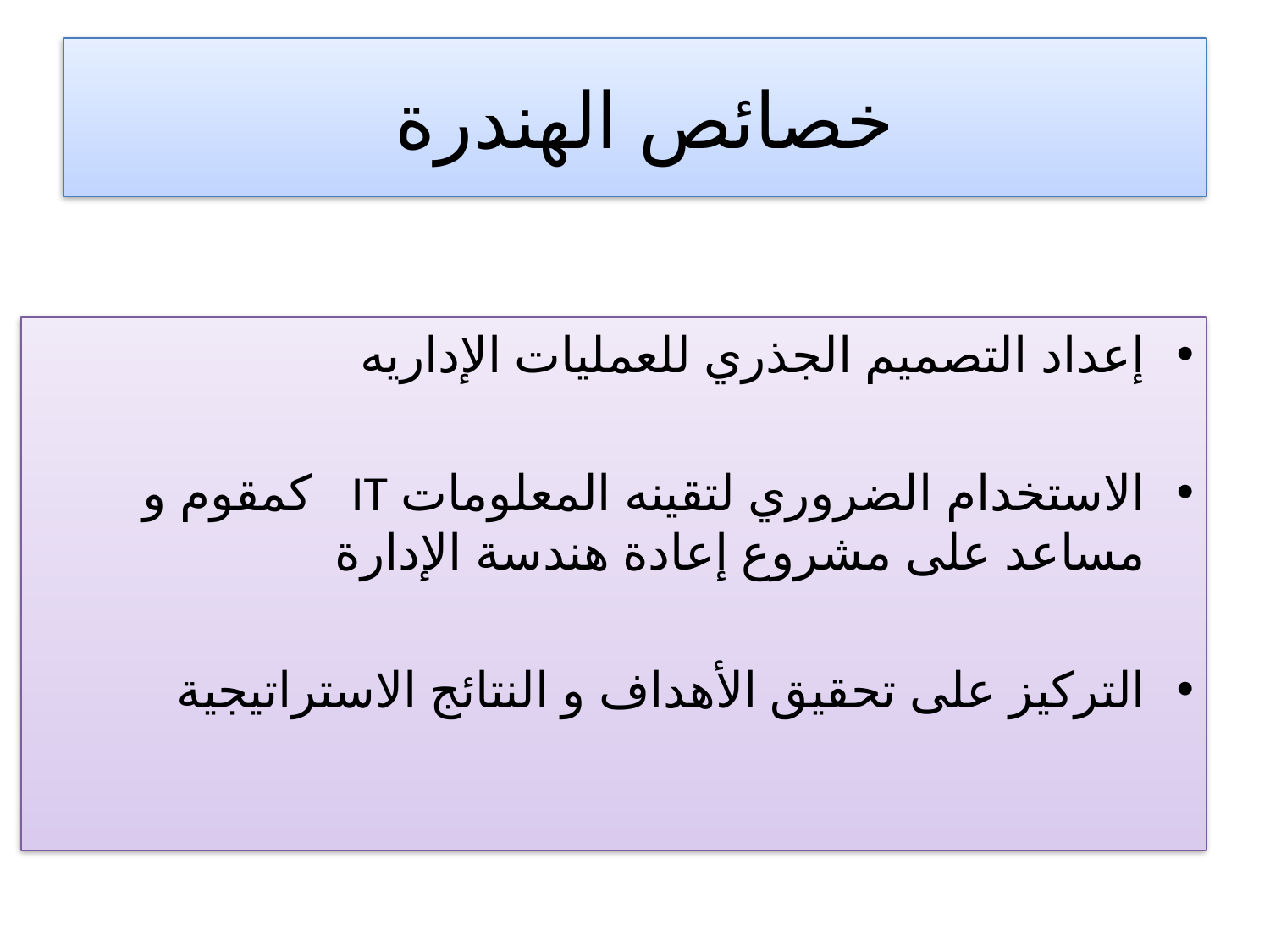

# خصائص الهندرة
إعداد التصميم الجذري للعمليات الإداريه

الاستخدام الضروري لتقينه المعلومات IT   كمقوم و مساعد على مشروع إعادة هندسة الإدارة

التركيز على تحقيق الأهداف و النتائج الاستراتيجية